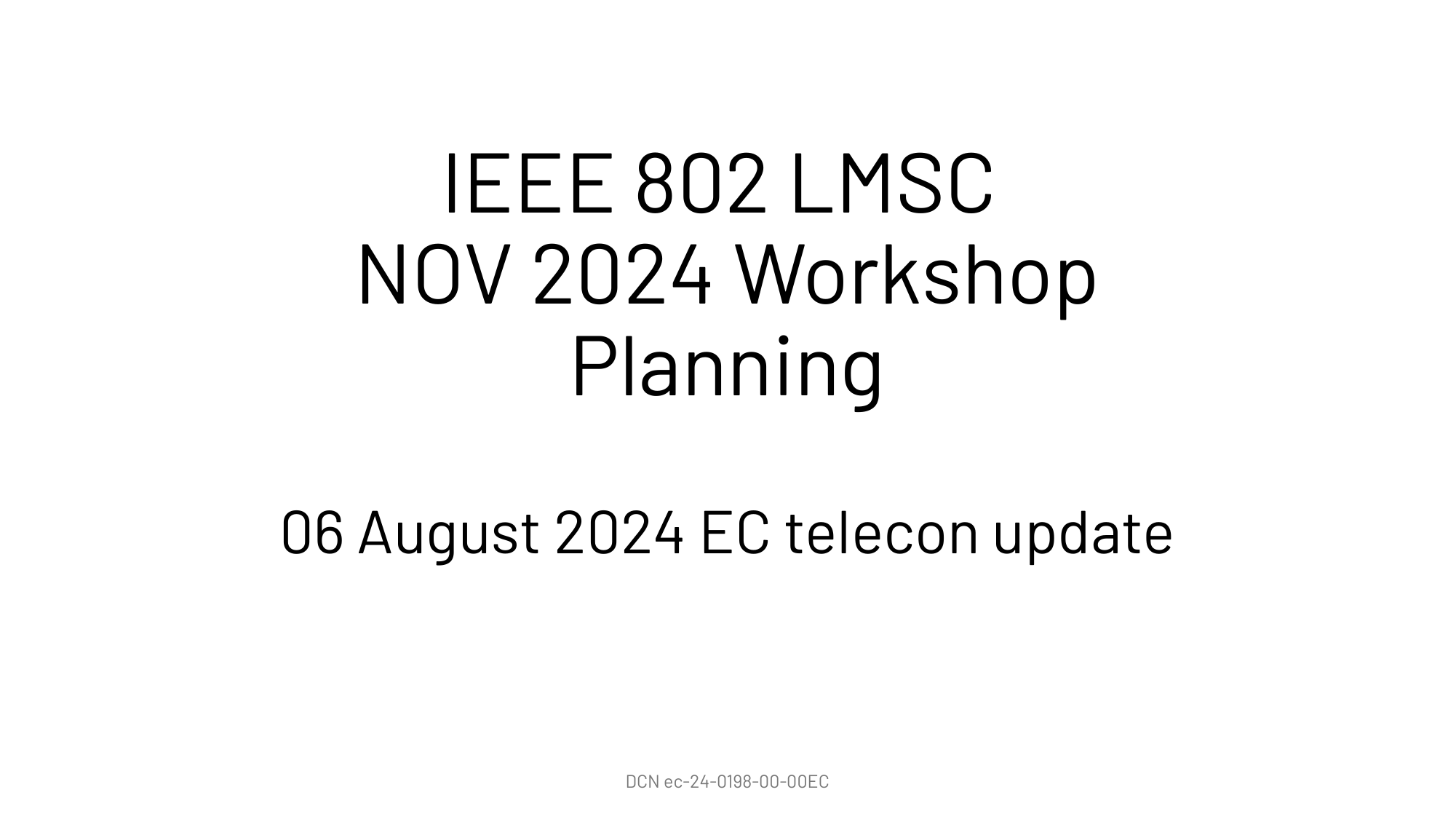

# IEEE 802 LMSC NOV 2024 Workshop Planning
06 August 2024 EC telecon update

DCN ec-24-0198-00-00EC